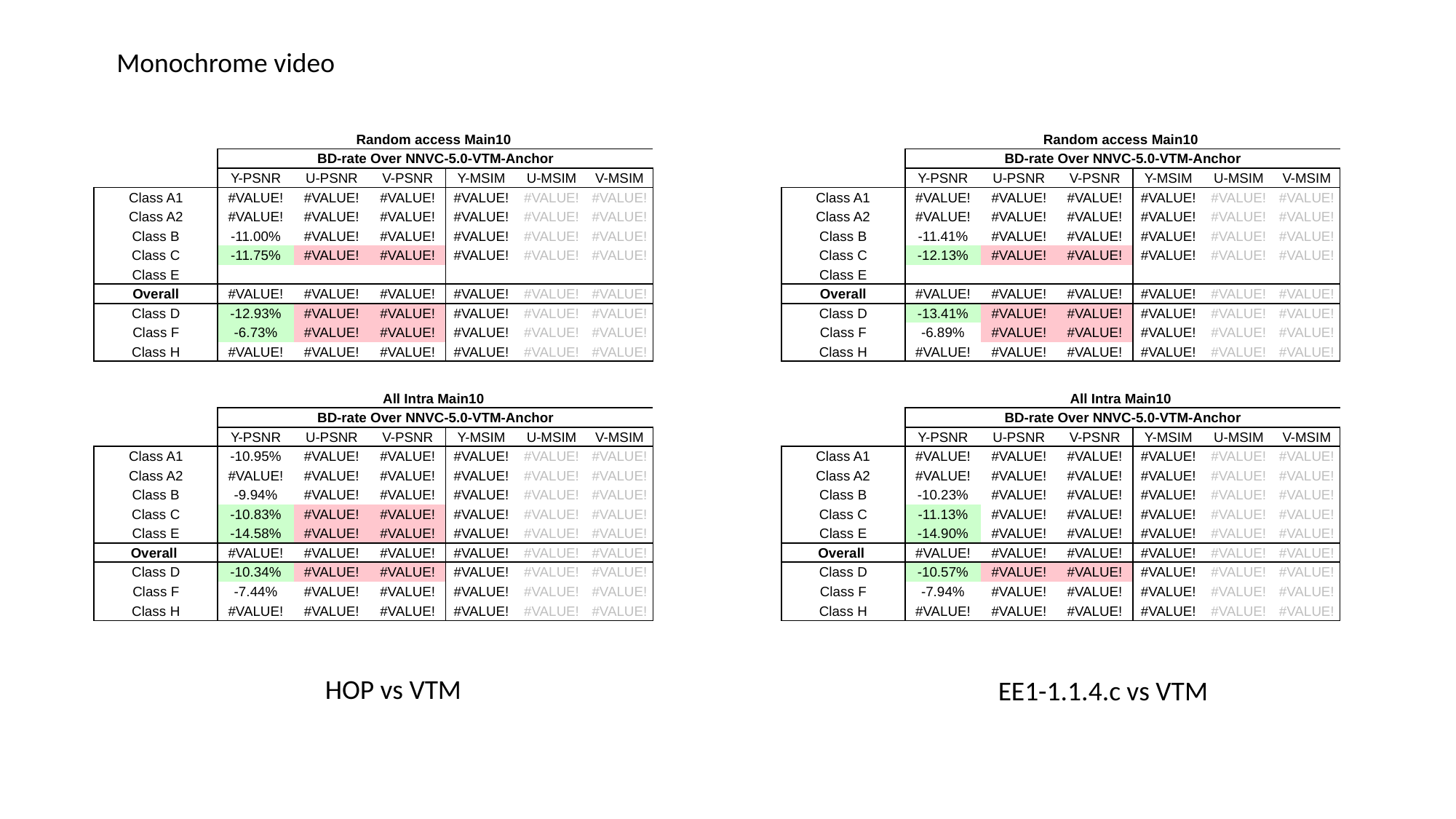

Monochrome video
|  | Random access Main10 |  |  |  |  |  |
| --- | --- | --- | --- | --- | --- | --- |
|  | BD-rate Over NNVC-5.0-VTM-Anchor |  |  |  |  |  |
|  | Y-PSNR | U-PSNR | V-PSNR | Y-MSIM | U-MSIM | V-MSIM |
| Class A1 | #VALUE! | #VALUE! | #VALUE! | #VALUE! | #VALUE! | #VALUE! |
| Class A2 | #VALUE! | #VALUE! | #VALUE! | #VALUE! | #VALUE! | #VALUE! |
| Class B | -11.00% | #VALUE! | #VALUE! | #VALUE! | #VALUE! | #VALUE! |
| Class C | -11.75% | #VALUE! | #VALUE! | #VALUE! | #VALUE! | #VALUE! |
| Class E |  |  |  |  |  |  |
| Overall | #VALUE! | #VALUE! | #VALUE! | #VALUE! | #VALUE! | #VALUE! |
| Class D | -12.93% | #VALUE! | #VALUE! | #VALUE! | #VALUE! | #VALUE! |
| Class F | -6.73% | #VALUE! | #VALUE! | #VALUE! | #VALUE! | #VALUE! |
| Class H | #VALUE! | #VALUE! | #VALUE! | #VALUE! | #VALUE! | #VALUE! |
|  | Random access Main10 |  |  |  |  |  |
| --- | --- | --- | --- | --- | --- | --- |
|  | BD-rate Over NNVC-5.0-VTM-Anchor |  |  |  |  |  |
|  | Y-PSNR | U-PSNR | V-PSNR | Y-MSIM | U-MSIM | V-MSIM |
| Class A1 | #VALUE! | #VALUE! | #VALUE! | #VALUE! | #VALUE! | #VALUE! |
| Class A2 | #VALUE! | #VALUE! | #VALUE! | #VALUE! | #VALUE! | #VALUE! |
| Class B | -11.41% | #VALUE! | #VALUE! | #VALUE! | #VALUE! | #VALUE! |
| Class C | -12.13% | #VALUE! | #VALUE! | #VALUE! | #VALUE! | #VALUE! |
| Class E |  |  |  |  |  |  |
| Overall | #VALUE! | #VALUE! | #VALUE! | #VALUE! | #VALUE! | #VALUE! |
| Class D | -13.41% | #VALUE! | #VALUE! | #VALUE! | #VALUE! | #VALUE! |
| Class F | -6.89% | #VALUE! | #VALUE! | #VALUE! | #VALUE! | #VALUE! |
| Class H | #VALUE! | #VALUE! | #VALUE! | #VALUE! | #VALUE! | #VALUE! |
|  | All Intra Main10 |  |  |  |  |  |
| --- | --- | --- | --- | --- | --- | --- |
|  | BD-rate Over NNVC-5.0-VTM-Anchor |  |  |  |  |  |
|  | Y-PSNR | U-PSNR | V-PSNR | Y-MSIM | U-MSIM | V-MSIM |
| Class A1 | #VALUE! | #VALUE! | #VALUE! | #VALUE! | #VALUE! | #VALUE! |
| Class A2 | #VALUE! | #VALUE! | #VALUE! | #VALUE! | #VALUE! | #VALUE! |
| Class B | -10.23% | #VALUE! | #VALUE! | #VALUE! | #VALUE! | #VALUE! |
| Class C | -11.13% | #VALUE! | #VALUE! | #VALUE! | #VALUE! | #VALUE! |
| Class E | -14.90% | #VALUE! | #VALUE! | #VALUE! | #VALUE! | #VALUE! |
| Overall | #VALUE! | #VALUE! | #VALUE! | #VALUE! | #VALUE! | #VALUE! |
| Class D | -10.57% | #VALUE! | #VALUE! | #VALUE! | #VALUE! | #VALUE! |
| Class F | -7.94% | #VALUE! | #VALUE! | #VALUE! | #VALUE! | #VALUE! |
| Class H | #VALUE! | #VALUE! | #VALUE! | #VALUE! | #VALUE! | #VALUE! |
|  | All Intra Main10 |  |  |  |  |  |
| --- | --- | --- | --- | --- | --- | --- |
|  | BD-rate Over NNVC-5.0-VTM-Anchor |  |  |  |  |  |
|  | Y-PSNR | U-PSNR | V-PSNR | Y-MSIM | U-MSIM | V-MSIM |
| Class A1 | -10.95% | #VALUE! | #VALUE! | #VALUE! | #VALUE! | #VALUE! |
| Class A2 | #VALUE! | #VALUE! | #VALUE! | #VALUE! | #VALUE! | #VALUE! |
| Class B | -9.94% | #VALUE! | #VALUE! | #VALUE! | #VALUE! | #VALUE! |
| Class C | -10.83% | #VALUE! | #VALUE! | #VALUE! | #VALUE! | #VALUE! |
| Class E | -14.58% | #VALUE! | #VALUE! | #VALUE! | #VALUE! | #VALUE! |
| Overall | #VALUE! | #VALUE! | #VALUE! | #VALUE! | #VALUE! | #VALUE! |
| Class D | -10.34% | #VALUE! | #VALUE! | #VALUE! | #VALUE! | #VALUE! |
| Class F | -7.44% | #VALUE! | #VALUE! | #VALUE! | #VALUE! | #VALUE! |
| Class H | #VALUE! | #VALUE! | #VALUE! | #VALUE! | #VALUE! | #VALUE! |
HOP vs VTM
EE1-1.1.4.c vs VTM